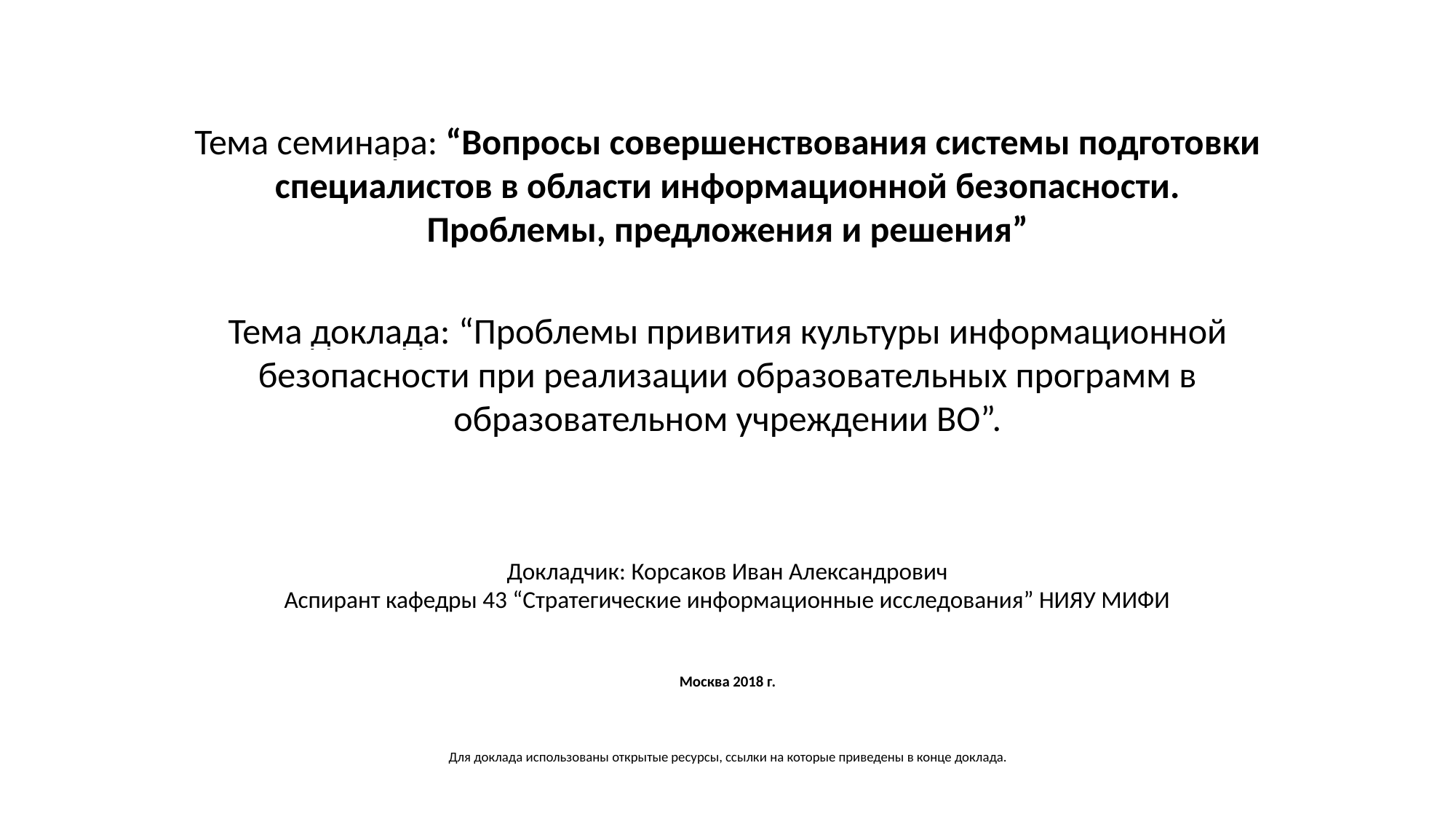

Тема семинара: “Вопросы совершенствования системы подготовки специалистов в области информационной безопасности. Проблемы, предложения и решения”

Тема доклада: “Проблемы привития культуры информационной безопасности при реализации образовательных программ в образовательном учреждении ВО”.

Докладчик: Корсаков Иван Александрович
Аспирант кафедры 43 “Стратегические информационные исследования” НИЯУ МИФИ

Москва 2018 г.

Для доклада использованы открытые ресурсы, ссылки на которые приведены в конце доклада.